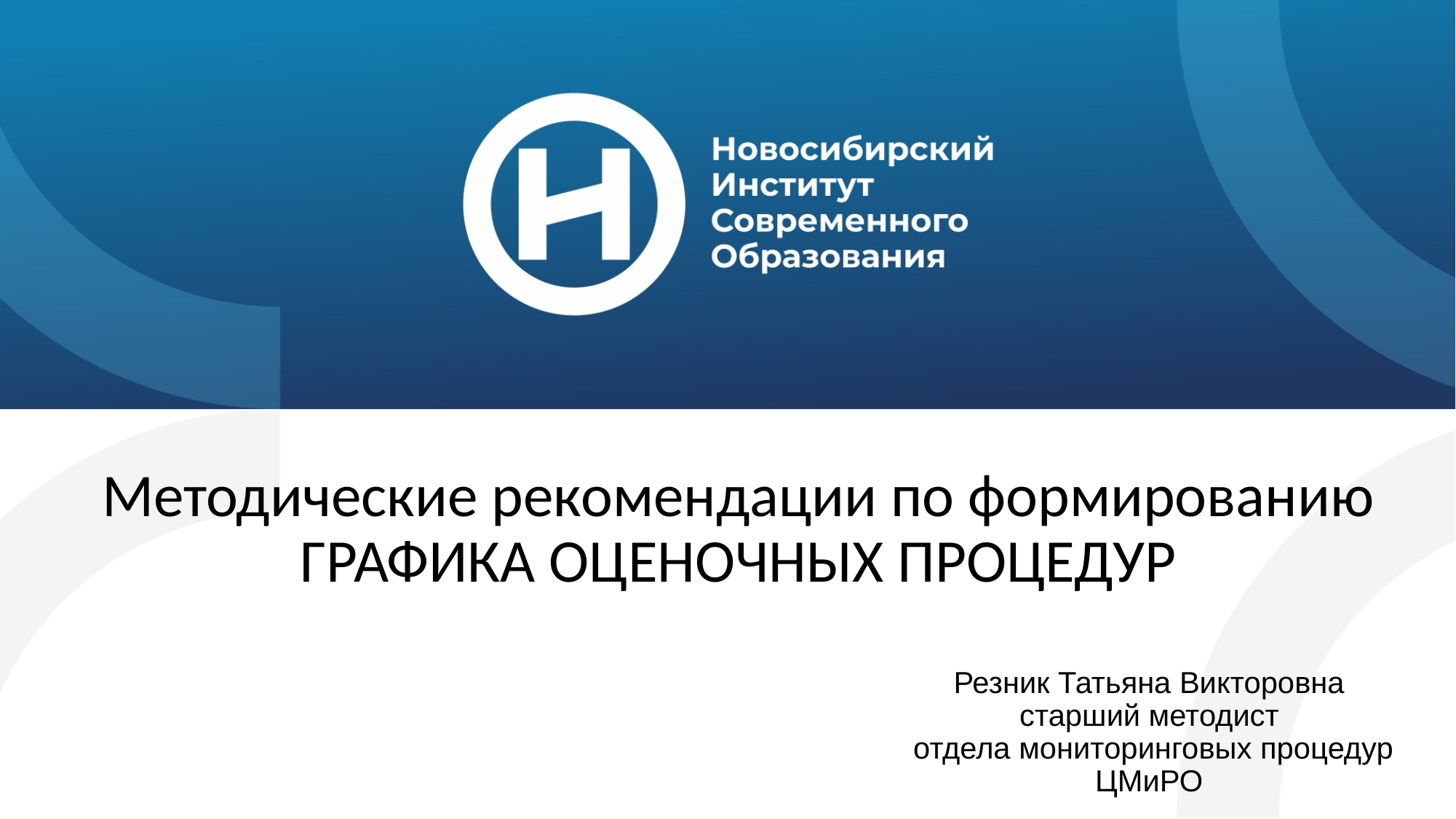

Методические рекомендации по формированию
ГРАФИКА ОЦЕНОЧНЫХ ПРОЦЕДУР
Резник Татьяна Викторовна
старший методист
 отдела мониторинговых процедур
ЦМиРО